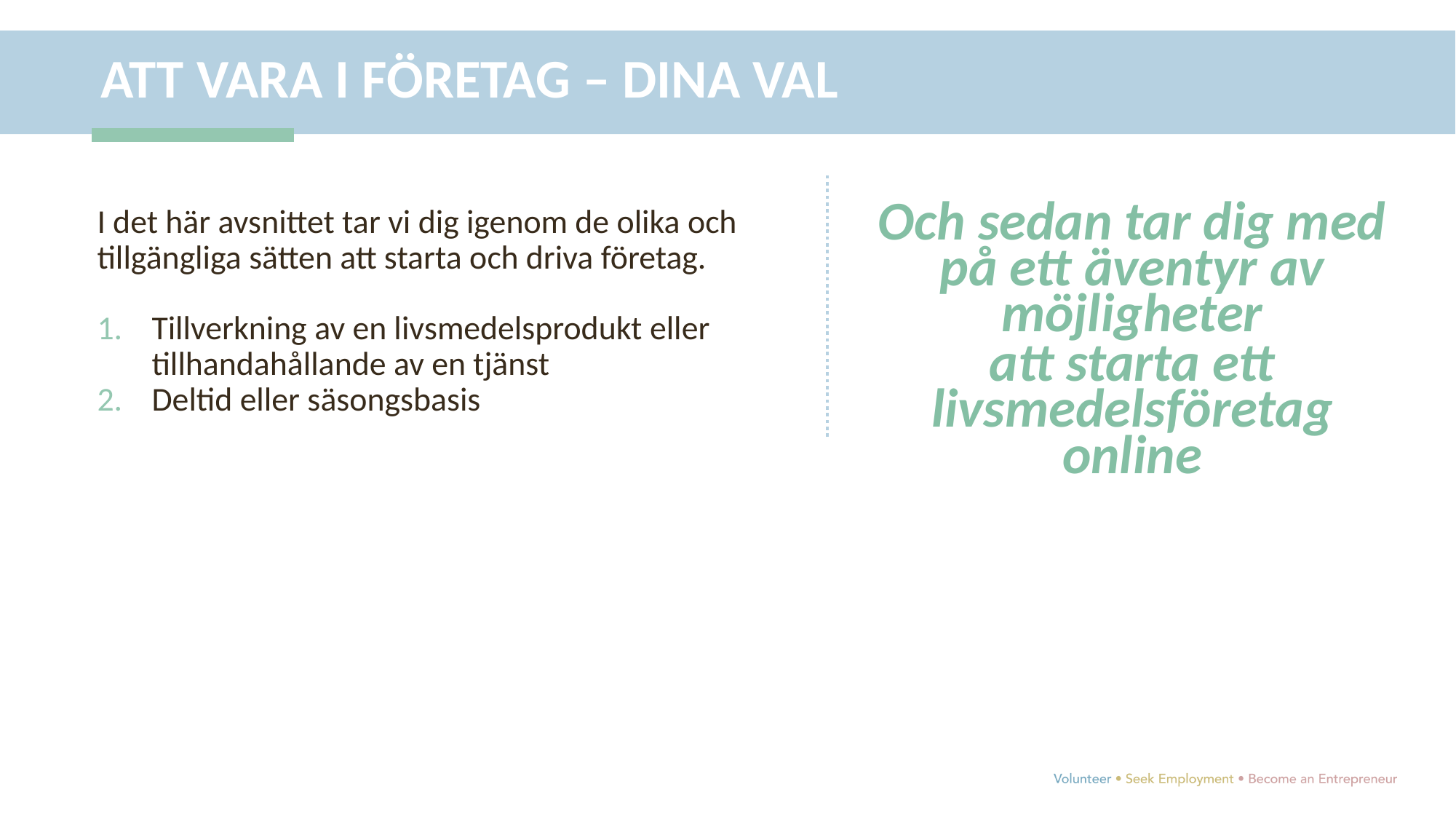

ATT VARA I FÖRETAG – DINA VAL
I det här avsnittet tar vi dig igenom de olika och tillgängliga sätten att starta och driva företag.

Tillverkning av en livsmedelsprodukt eller tillhandahållande av en tjänst
Deltid eller säsongsbasis

Och sedan tar dig med på ett äventyr av möjligheter
att starta ett livsmedelsföretag online